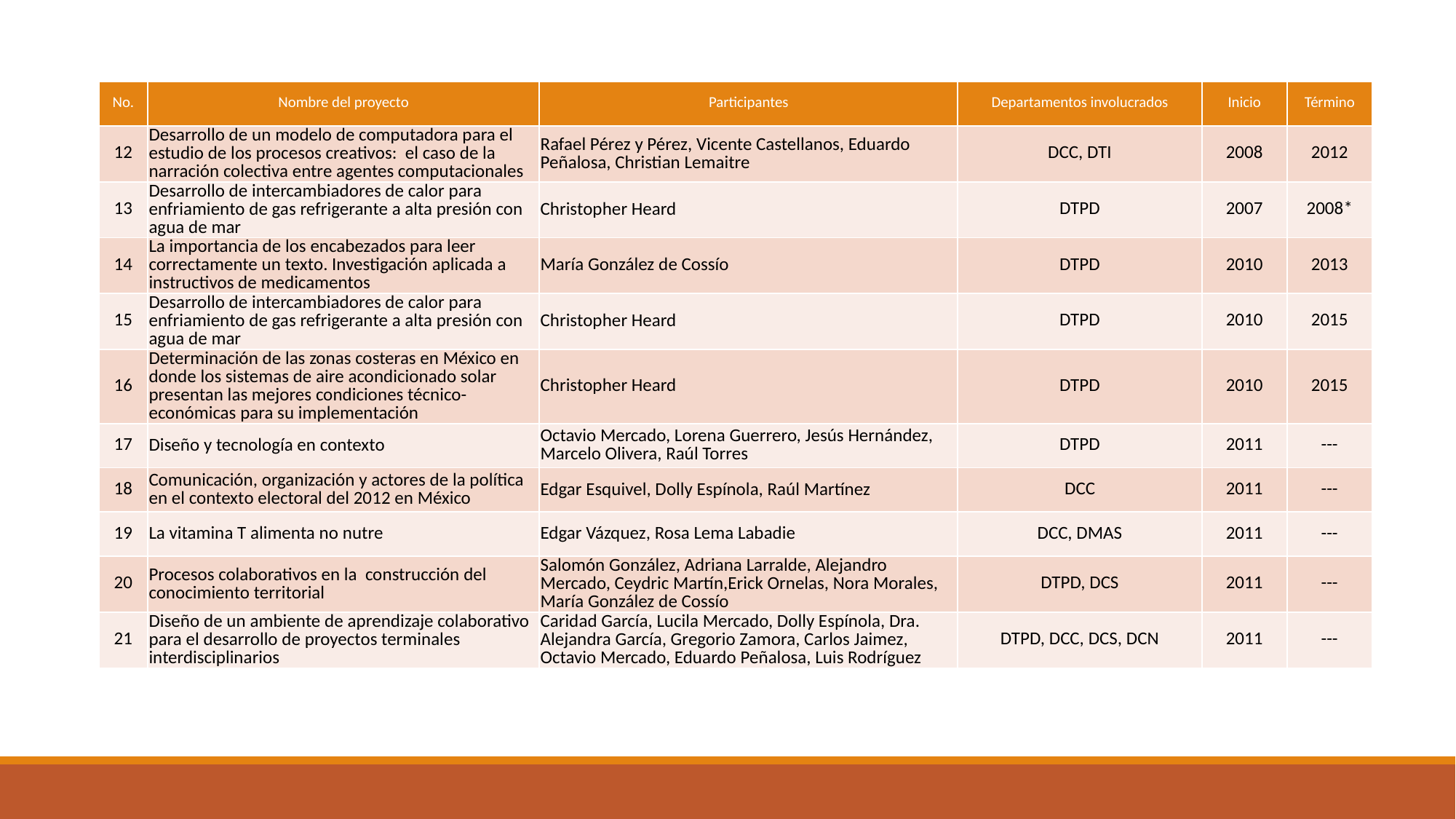

| No. | Nombre del proyecto | Participantes | Departamentos involucrados | Inicio | Término |
| --- | --- | --- | --- | --- | --- |
| 12 | Desarrollo de un modelo de computadora para el estudio de los procesos creativos: el caso de la narración colectiva entre agentes computacionales | Rafael Pérez y Pérez, Vicente Castellanos, Eduardo Peñalosa, Christian Lemaitre | DCC, DTI | 2008 | 2012 |
| 13 | Desarrollo de intercambiadores de calor para enfriamiento de gas refrigerante a alta presión con agua de mar | Christopher Heard | DTPD | 2007 | 2008\* |
| 14 | La importancia de los encabezados para leer correctamente un texto. Investigación aplicada a instructivos de medicamentos | María González de Cossío | DTPD | 2010 | 2013 |
| 15 | Desarrollo de intercambiadores de calor para enfriamiento de gas refrigerante a alta presión con agua de mar | Christopher Heard | DTPD | 2010 | 2015 |
| 16 | Determinación de las zonas costeras en México en donde los sistemas de aire acondicionado solar presentan las mejores condiciones técnico-económicas para su implementación | Christopher Heard | DTPD | 2010 | 2015 |
| 17 | Diseño y tecnología en contexto | Octavio Mercado, Lorena Guerrero, Jesús Hernández, Marcelo Olivera, Raúl Torres | DTPD | 2011 | --- |
| 18 | Comunicación, organización y actores de la política en el contexto electoral del 2012 en México | Edgar Esquivel, Dolly Espínola, Raúl Martínez | DCC | 2011 | --- |
| 19 | La vitamina T alimenta no nutre | Edgar Vázquez, Rosa Lema Labadie | DCC, DMAS | 2011 | --- |
| 20 | Procesos colaborativos en la construcción del conocimiento territorial | Salomón González, Adriana Larralde, Alejandro Mercado, Ceydric Martín,Erick Ornelas, Nora Morales, María González de Cossío | DTPD, DCS | 2011 | --- |
| 21 | Diseño de un ambiente de aprendizaje colaborativo para el desarrollo de proyectos terminales interdisciplinarios | Caridad García, Lucila Mercado, Dolly Espínola, Dra. Alejandra García, Gregorio Zamora, Carlos Jaimez, Octavio Mercado, Eduardo Peñalosa, Luis Rodríguez | DTPD, DCC, DCS, DCN | 2011 | --- |